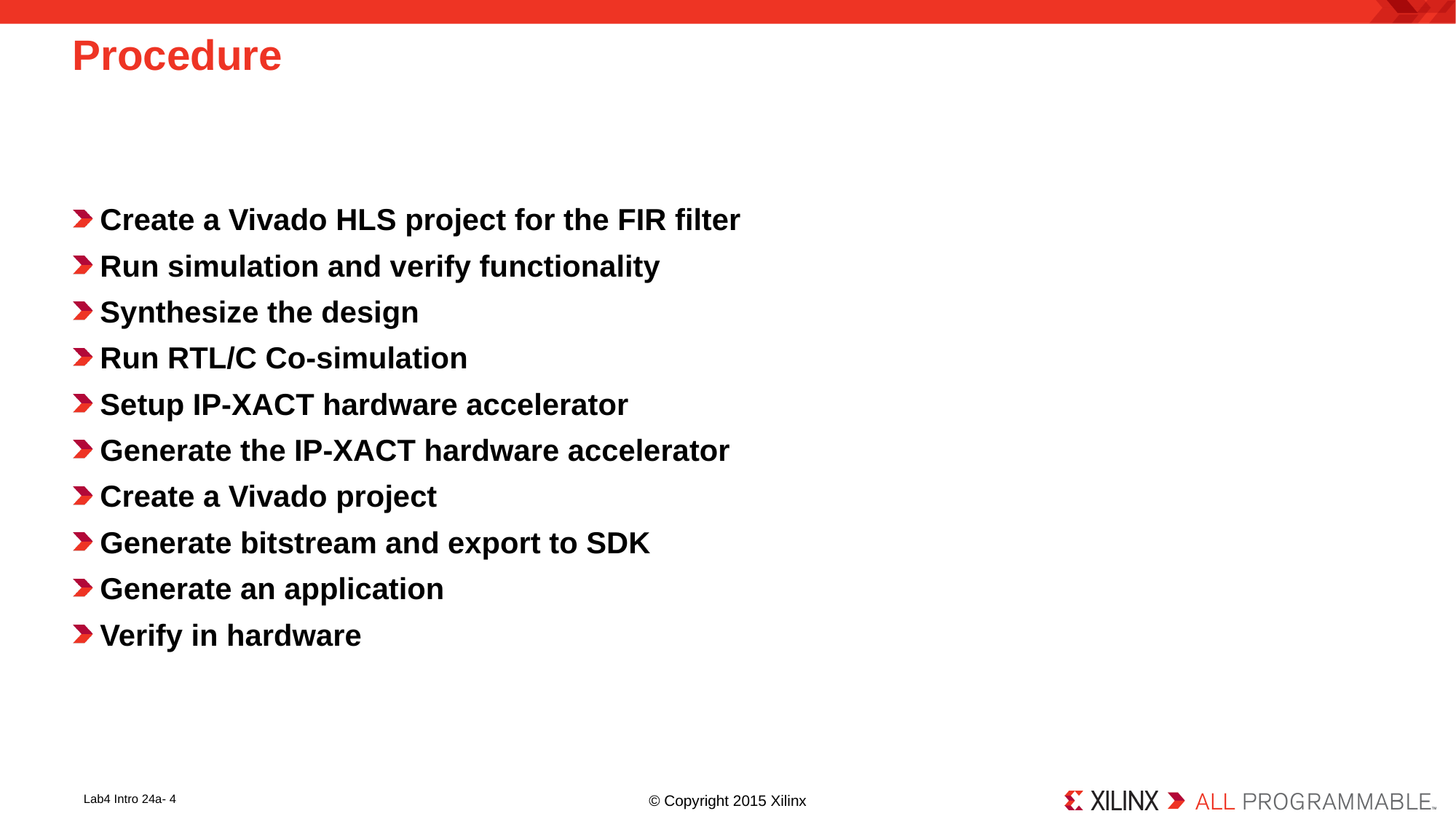

# Procedure
Create a Vivado HLS project for the FIR filter
Run simulation and verify functionality
Synthesize the design
Run RTL/C Co-simulation
Setup IP-XACT hardware accelerator
Generate the IP-XACT hardware accelerator
Create a Vivado project
Generate bitstream and export to SDK
Generate an application
Verify in hardware
Lab4 Intro 24a- 4
© Copyright 2015 Xilinx